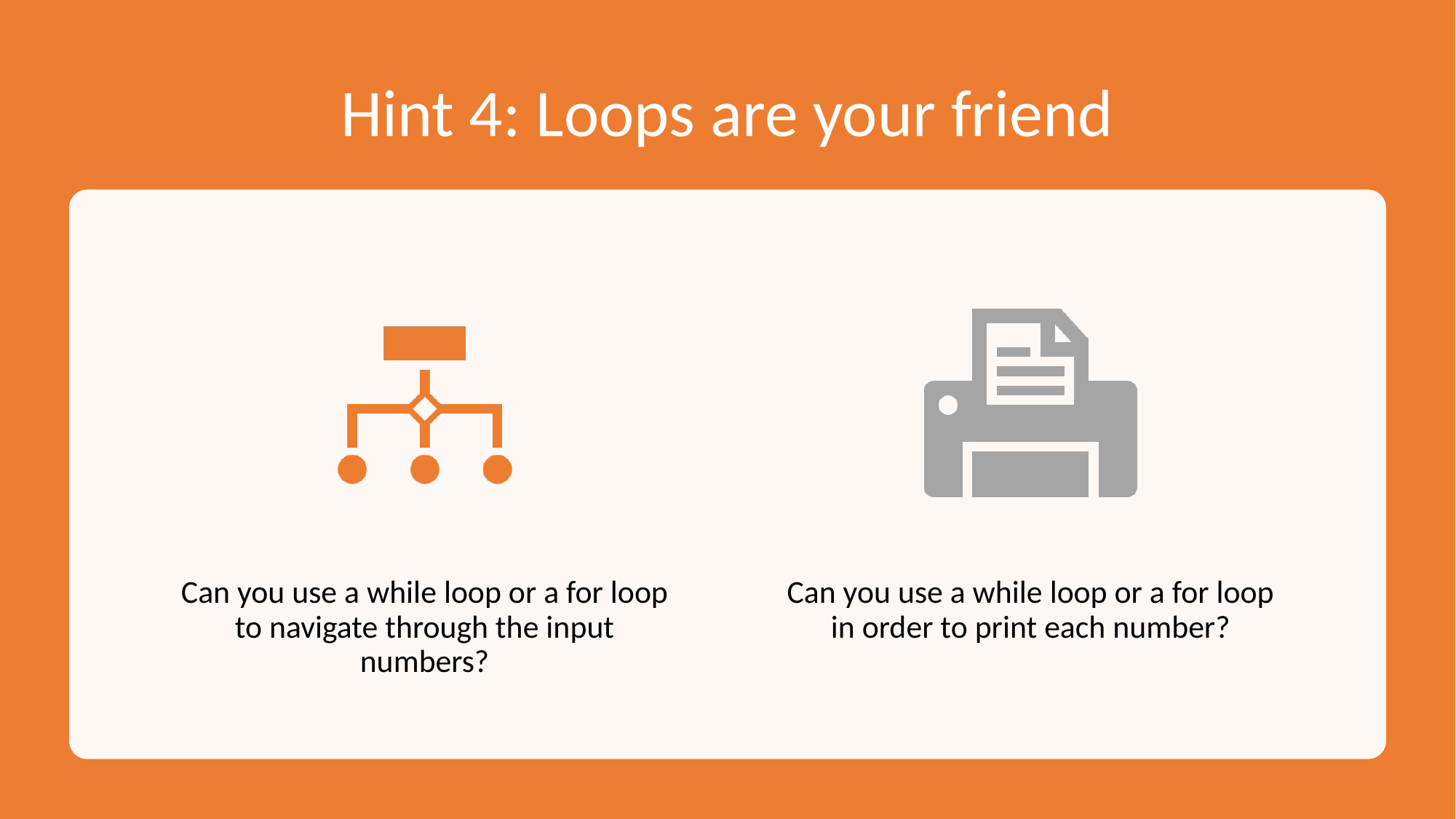

# Hint 4: Loops are your friend

Can you use a while loop or a for loop to navigate through the input numbers?
Can you use a while loop or a for loop in order to print each number?